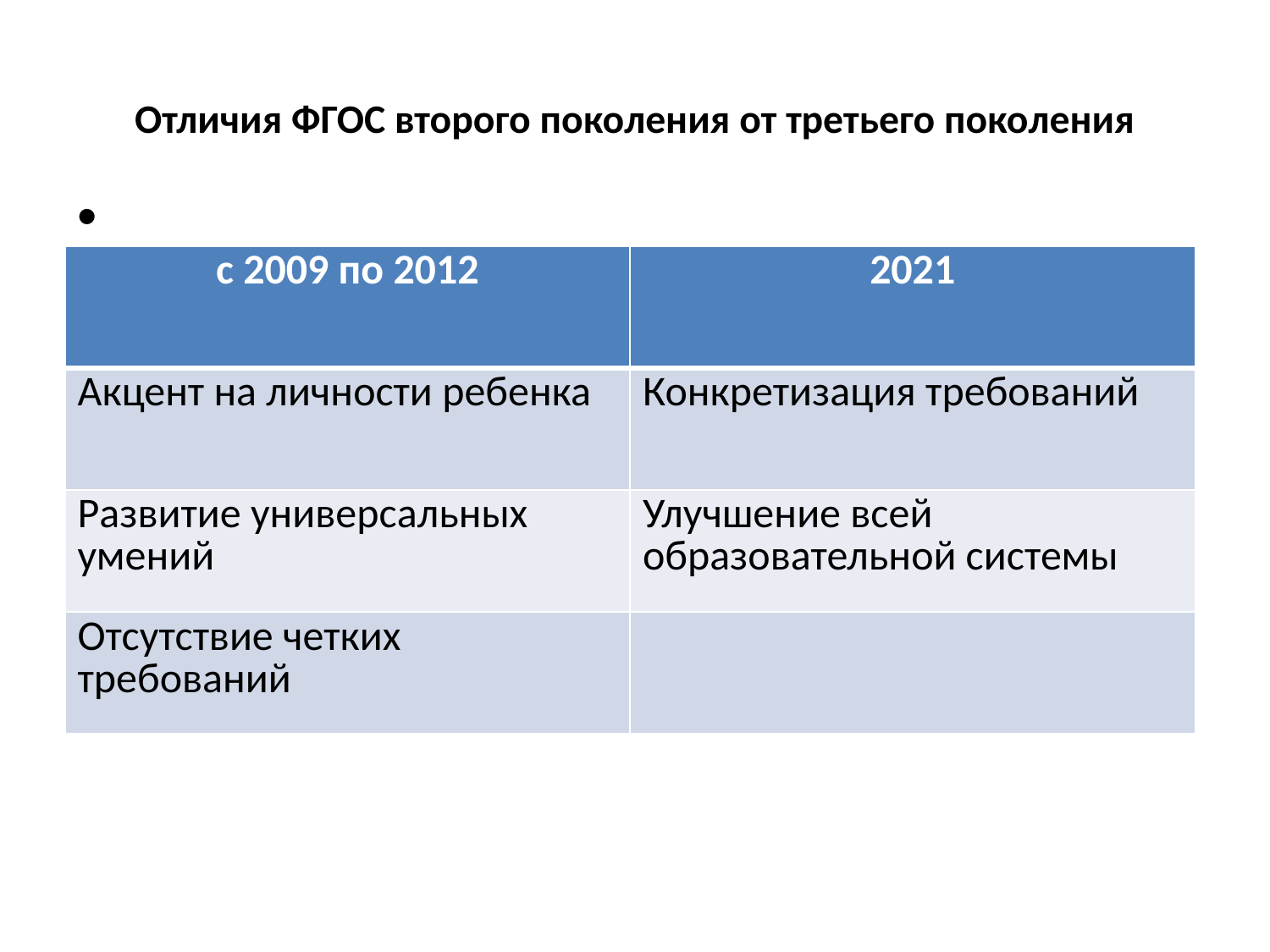

# Отличия ФГОС второго поколения от третьего поколения

| с 2009 по 2012 | 2021 |
| --- | --- |
| Акцент на личности ребенка | Конкретизация требований |
| Развитие универсальных умений | Улучшение всей образовательной системы |
| Отсутствие четких требований |  |